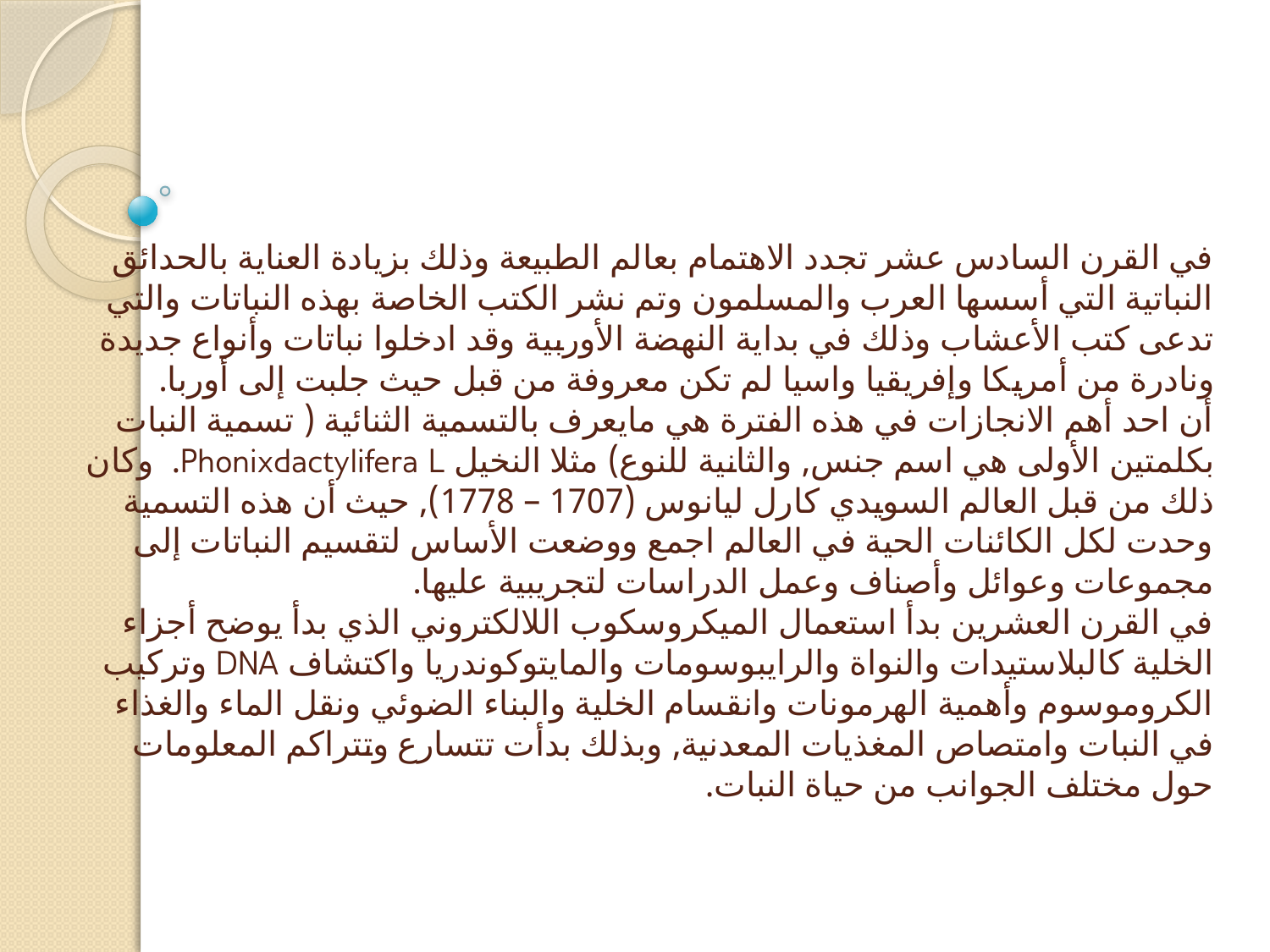

# في القرن السادس عشر تجدد الاهتمام بعالم الطبيعة وذلك بزيادة العناية بالحدائق النباتية التي أسسها العرب والمسلمون وتم نشر الكتب الخاصة بهذه النباتات والتي تدعى كتب الأعشاب وذلك في بداية النهضة الأوربية وقد ادخلوا نباتات وأنواع جديدة ونادرة من أمريكا وإفريقيا واسيا لم تكن معروفة من قبل حيث جلبت إلى أوربا. أن احد أهم الانجازات في هذه الفترة هي مايعرف بالتسمية الثنائية ( تسمية النبات بكلمتين الأولى هي اسم جنس, والثانية للنوع) مثلا النخيل Phonixdactylifera L.  وكان ذلك من قبل العالم السويدي كارل ليانوس (1707 – 1778), حيث أن هذه التسمية وحدت لكل الكائنات الحية في العالم اجمع ووضعت الأساس لتقسيم النباتات إلى مجموعات وعوائل وأصناف وعمل الدراسات لتجريبية عليها. في القرن العشرين بدأ استعمال الميكروسكوب اللالكتروني الذي بدأ يوضح أجزاء الخلية كالبلاستيدات والنواة والرايبوسومات والمايتوكوندريا واكتشاف DNA وتركيب الكروموسوم وأهمية الهرمونات وانقسام الخلية والبناء الضوئي ونقل الماء والغذاء في النبات وامتصاص المغذيات المعدنية, وبذلك بدأت تتسارع وتتراكم المعلومات حول مختلف الجوانب من حياة النبات.